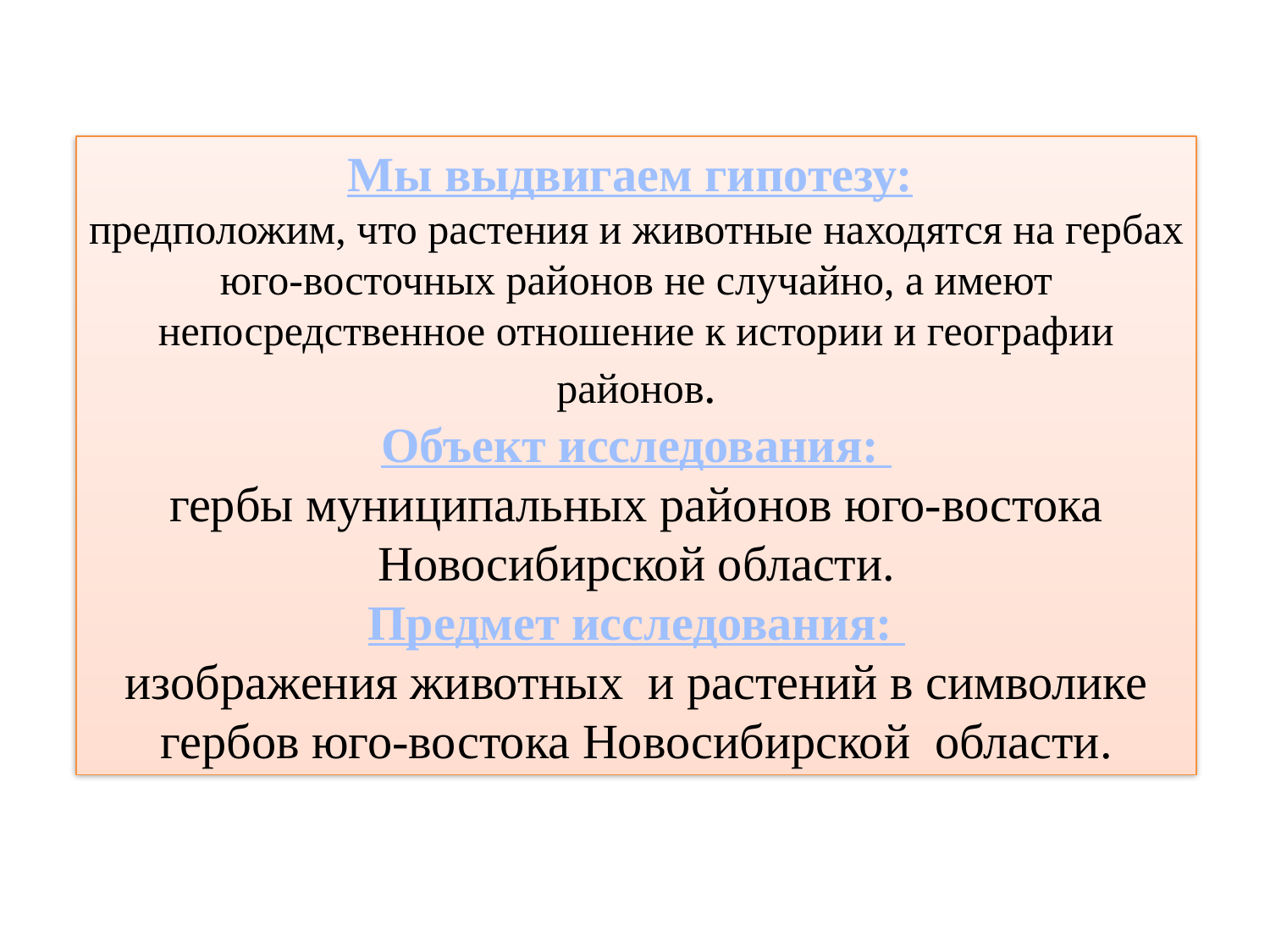

Мы выдвигаем гипотезу:
предположим, что растения и животные находятся на гербах юго-восточных районов не случайно, а имеют непосредственное отношение к истории и географии районов.
Объект исследования:
гербы муниципальных районов юго-востока Новосибирской области.
Предмет исследования:
изображения животных  и растений в символике гербов юго-востока Новосибирской  области.